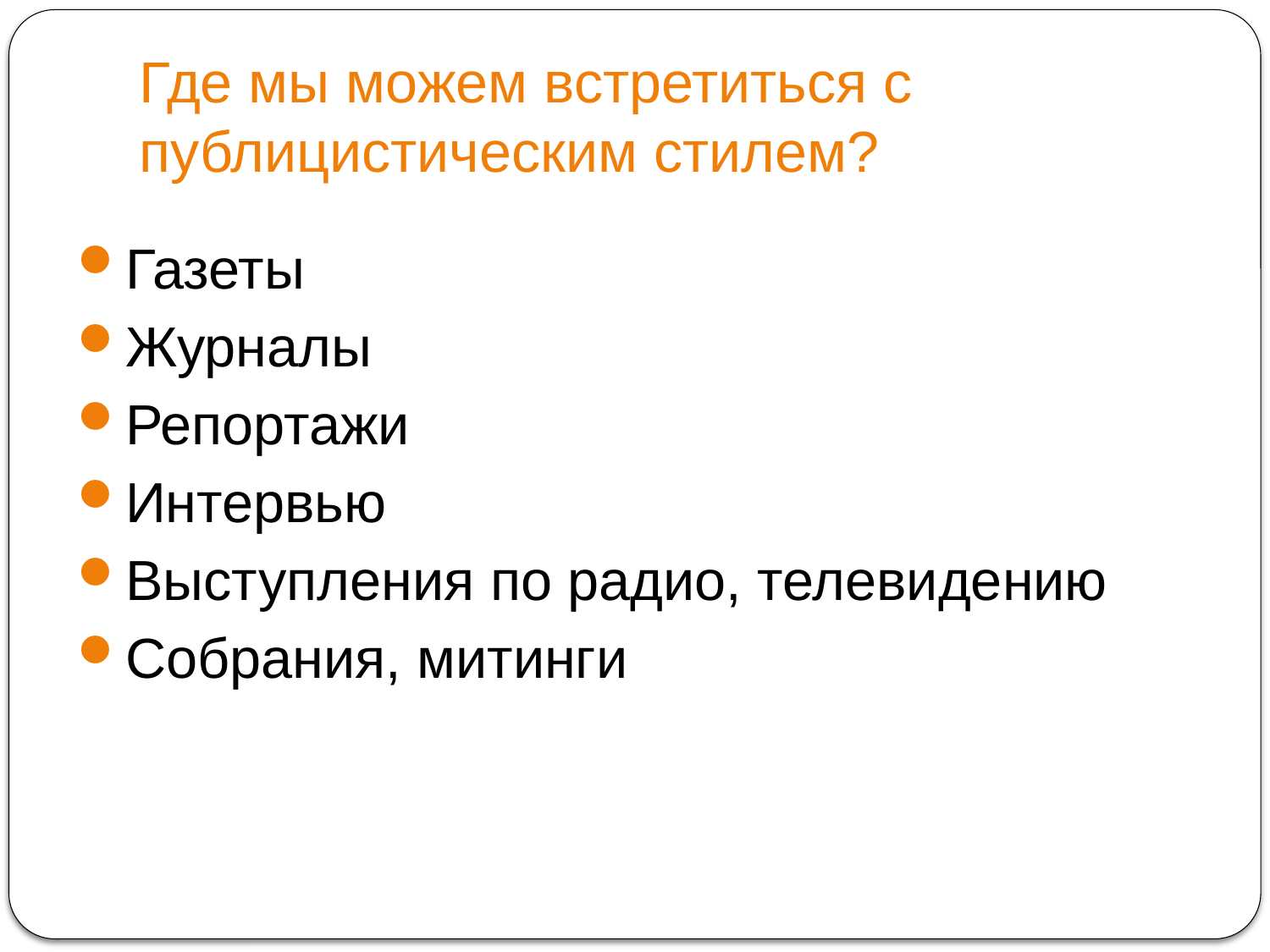

# Где мы можем встретиться с публицистическим стилем?
Газеты
Журналы
Репортажи
Интервью
Выступления по радио, телевидению
Собрания, митинги